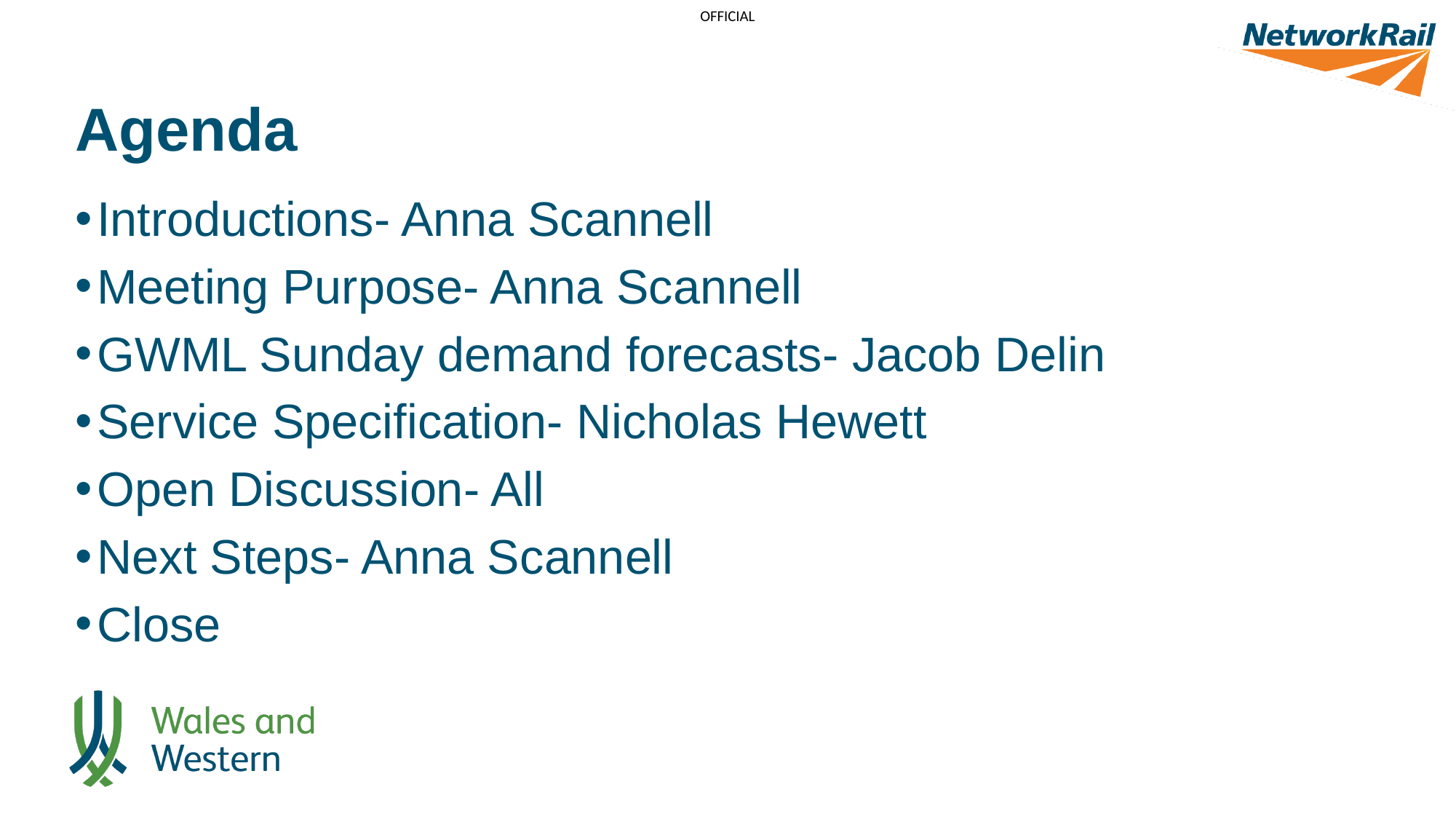

# Agenda
Introductions- Anna Scannell
Meeting Purpose- Anna Scannell
GWML Sunday demand forecasts- Jacob Delin
Service Specification- Nicholas Hewett
Open Discussion- All
Next Steps- Anna Scannell
Close